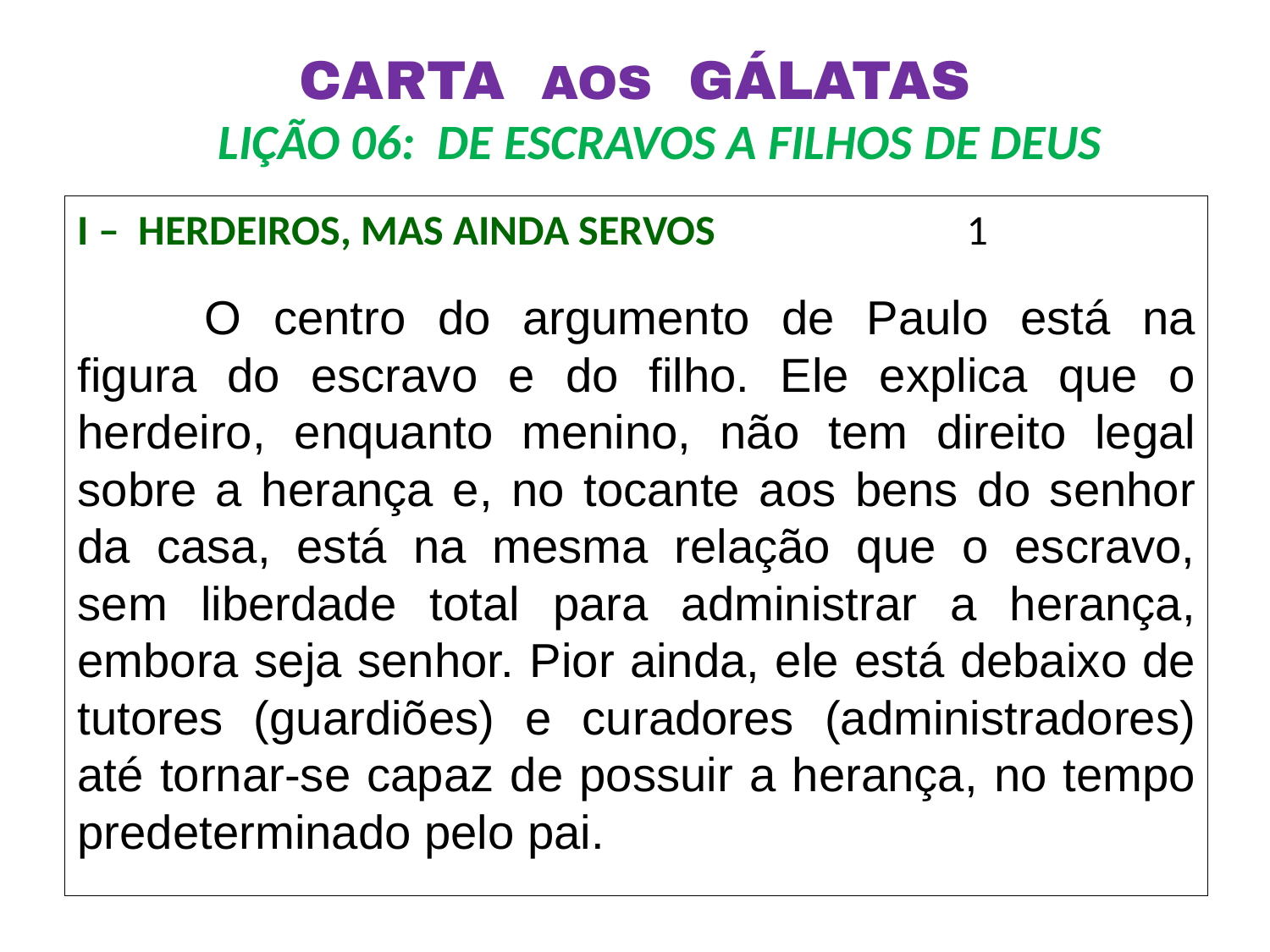

# CARTA  AOS  GÁLATAS LIÇÃO 06:  DE ESCRAVOS A FILHOS DE DEUS
I –  HERDEIROS, MAS AINDA SERVOS		1

	O centro do argumento de Paulo está na figura do escravo e do filho. Ele explica que o herdeiro, enquanto menino, não tem direito legal sobre a herança e, no tocante aos bens do senhor da casa, está na mesma relação que o escravo, sem liberdade total para administrar a herança, embora seja senhor. Pior ainda, ele está debaixo de tutores (guardiões) e curadores (administradores) até tornar-se capaz de possuir a herança, no tempo predeterminado pelo pai.